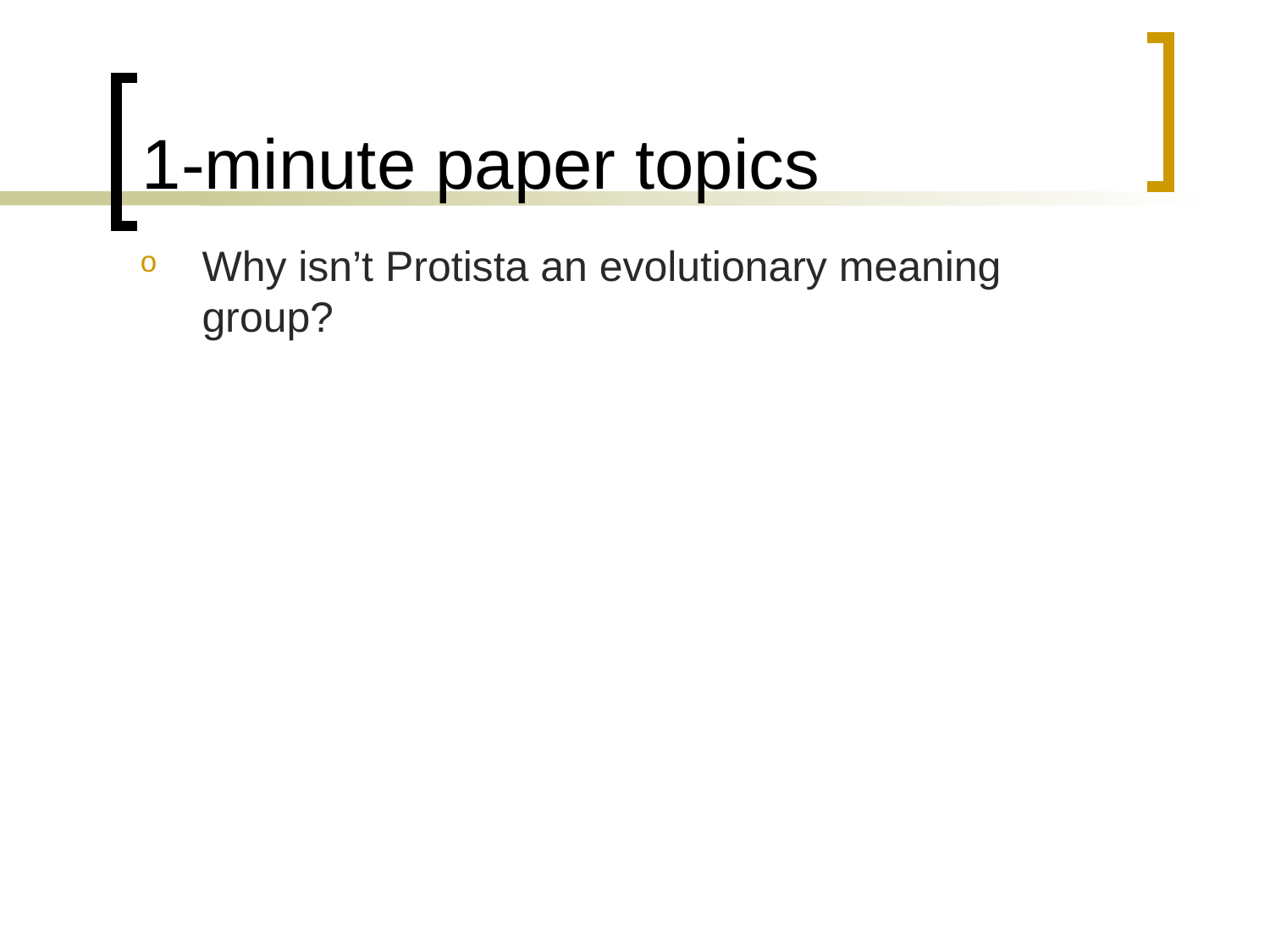

# 1-minute paper topics
Why isn’t Protista an evolutionary meaning group?